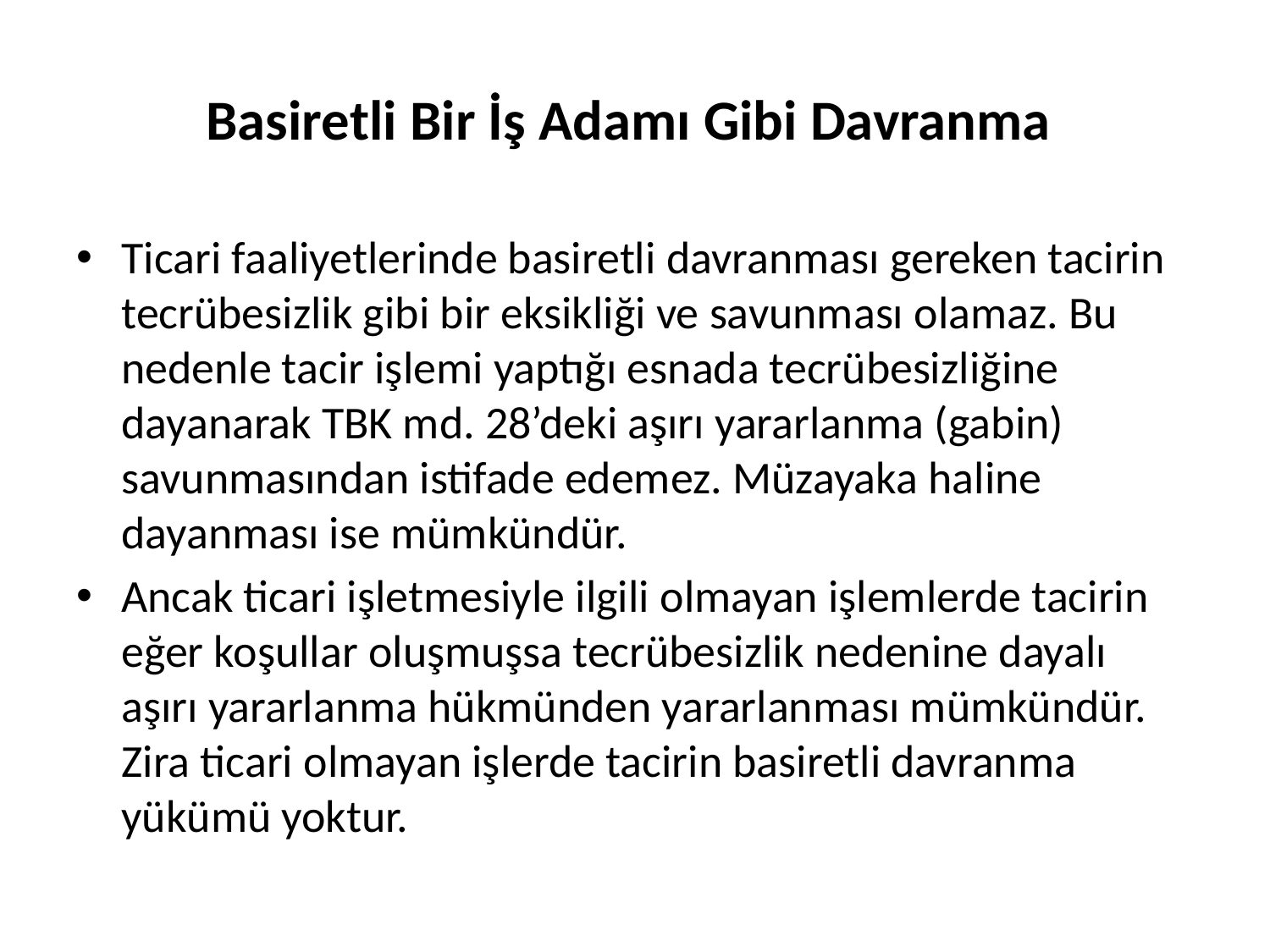

# Basiretli Bir İş Adamı Gibi Davranma
Ticari faaliyetlerinde basiretli davranması gereken tacirin tecrübesizlik gibi bir eksikliği ve savunması olamaz. Bu nedenle tacir işlemi yaptığı esnada tecrübesizliğine dayanarak TBK md. 28’deki aşırı yararlanma (gabin) savunmasından istifade edemez. Müzayaka haline dayanması ise mümkündür.
Ancak ticari işletmesiyle ilgili olmayan işlemlerde tacirin eğer koşullar oluşmuşsa tecrübesizlik nedenine dayalı aşırı yararlanma hükmünden yararlanması mümkündür. Zira ticari olmayan işlerde tacirin basiretli davranma yükümü yoktur.